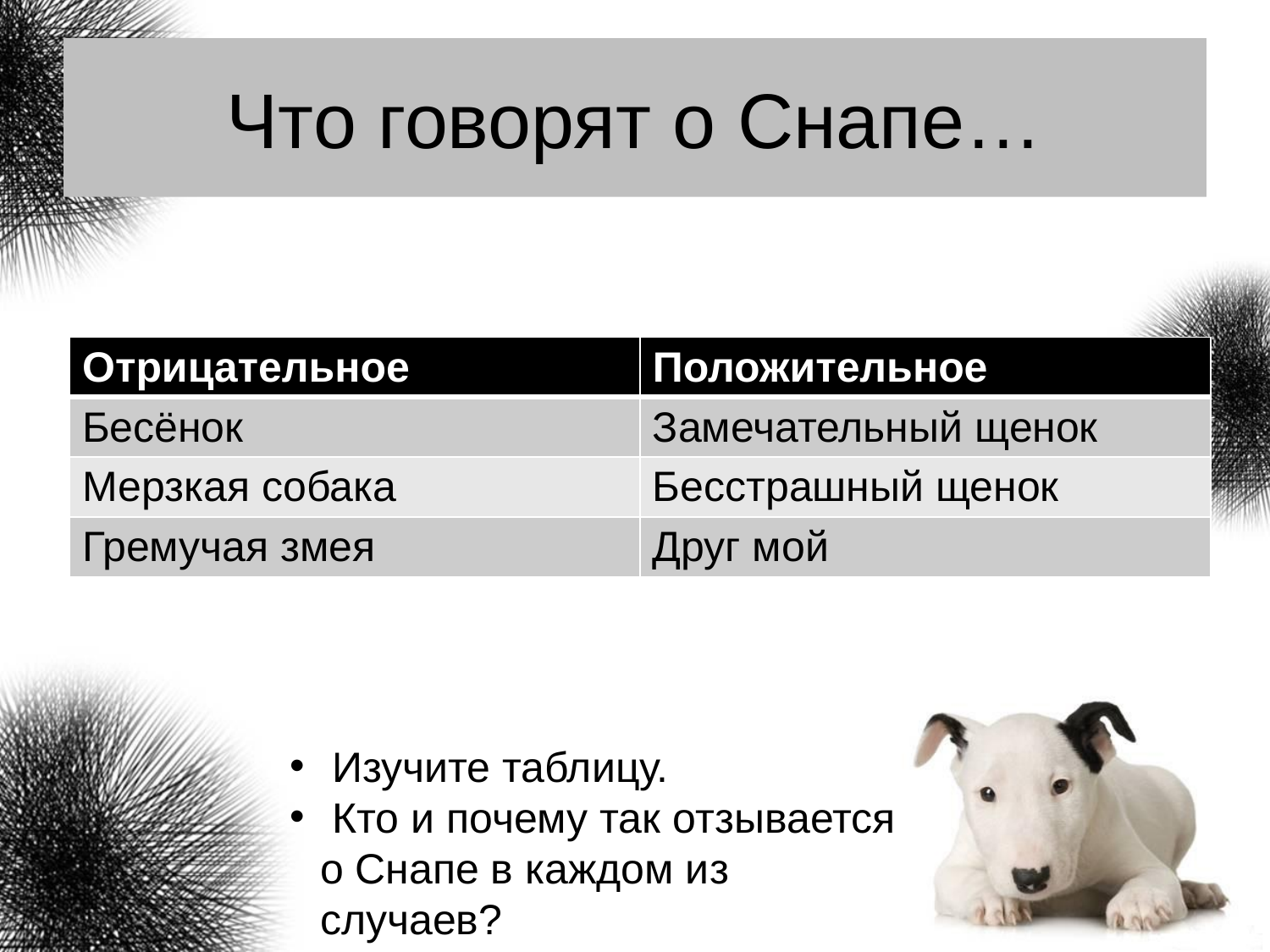

# Что говорят о Снапе…
| Отрицательное | Положительное |
| --- | --- |
| Бесёнок | Замечательный щенок |
| Мерзкая собака | Бесстрашный щенок |
| Гремучая змея | Друг мой |
 Изучите таблицу.
 Кто и почему так отзывается о Снапе в каждом из случаев?